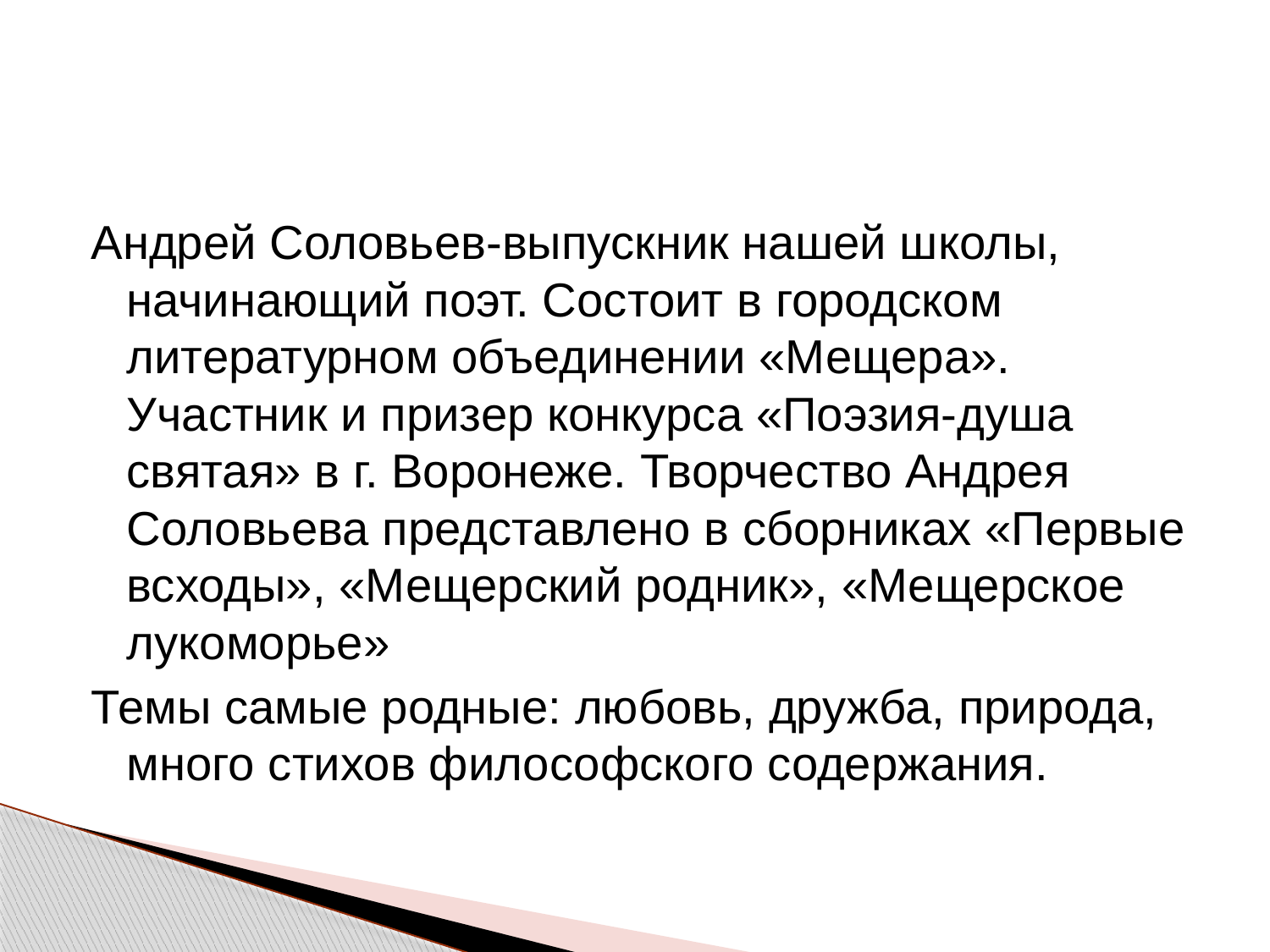

#
Андрей Соловьев-выпускник нашей школы, начинающий поэт. Состоит в городском литературном объединении «Мещера». Участник и призер конкурса «Поэзия-душа святая» в г. Воронеже. Творчество Андрея Соловьева представлено в сборниках «Первые всходы», «Мещерский родник», «Мещерское лукоморье»
Темы самые родные: любовь, дружба, природа, много стихов философского содержания.